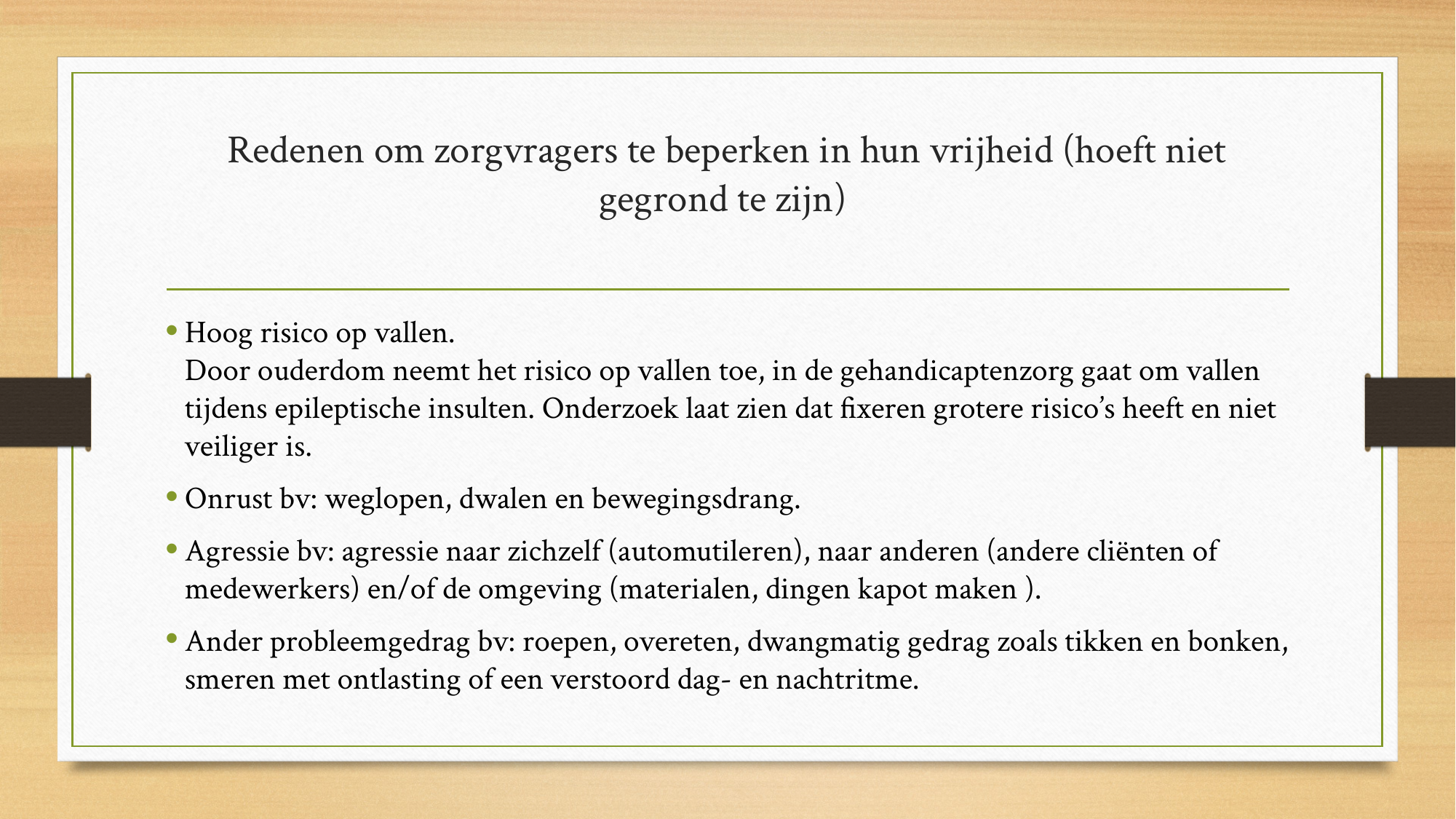

# Redenen om zorgvragers te beperken in hun vrijheid (hoeft niet gegrond te zijn)
Hoog risico op vallen.
Door ouderdom neemt het risico op vallen toe, in de gehandicaptenzorg gaat om vallen tijdens epileptische insulten. Onderzoek laat zien dat fixeren grotere risico’s heeft en niet veiliger is.
Onrust bv: weglopen, dwalen en bewegingsdrang.
Agressie bv: agressie naar zichzelf (automutileren), naar anderen (andere cliënten of medewerkers) en/of de omgeving (materialen, dingen kapot maken ).
Ander probleemgedrag bv: roepen, overeten, dwangmatig gedrag zoals tikken en bonken, smeren met ontlasting of een verstoord dag- en nachtritme.